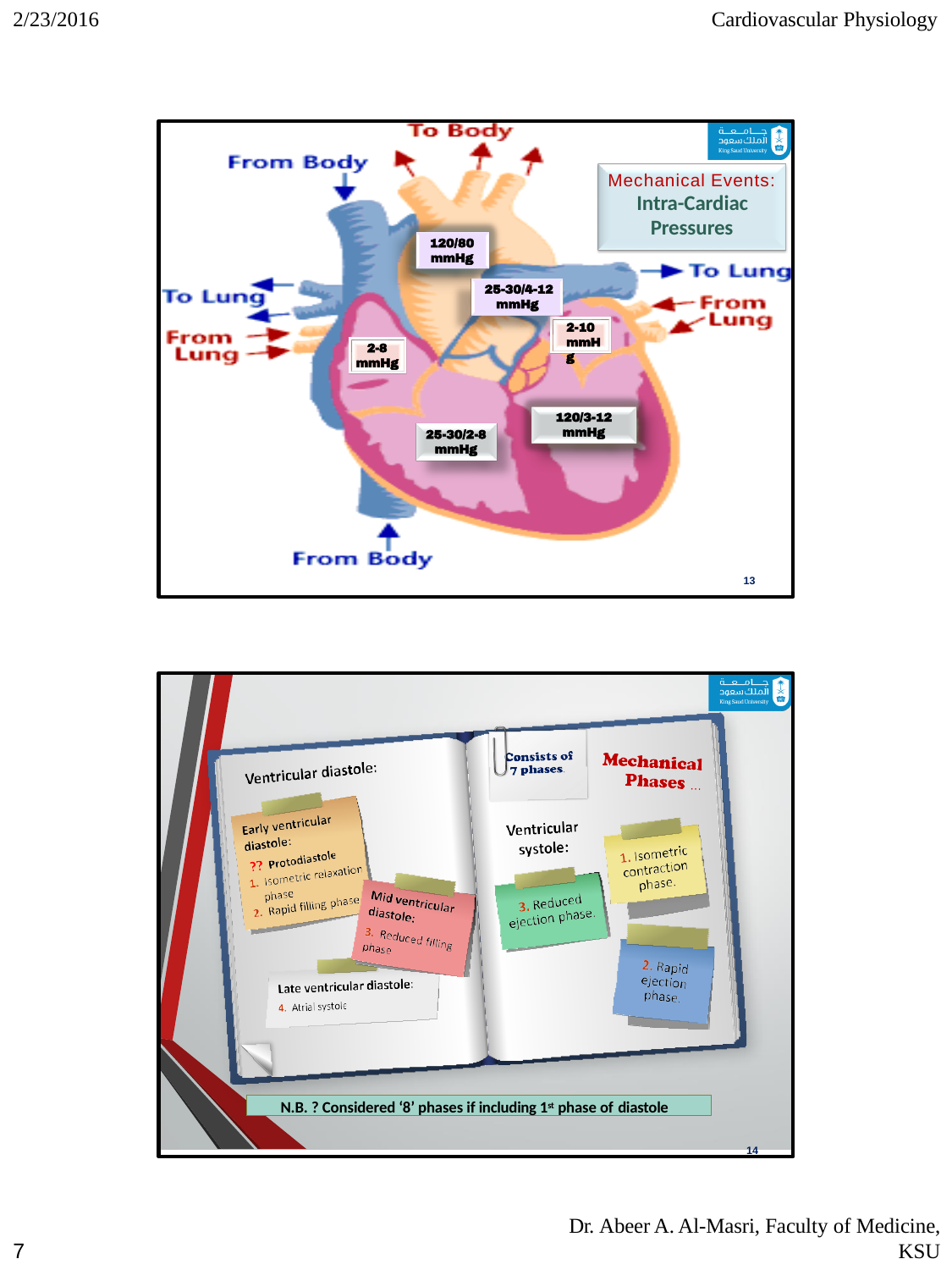

2/23/2016
Cardiovascular Physiology

Mechanical Events:  Intra-Cardiac  Pressures

120/80
mmHg

25-30/4-12
mmHg

2-10
mmHg

2-8
mmHg

120/3-12
mmHg

25-30/2-8
mmHg

13

14

N.B. ? Considered ‘8’ phases if including 1st  phase of diastole
Dr. Abeer A. Al-Masri, Faculty of Medicine,
KSU
7